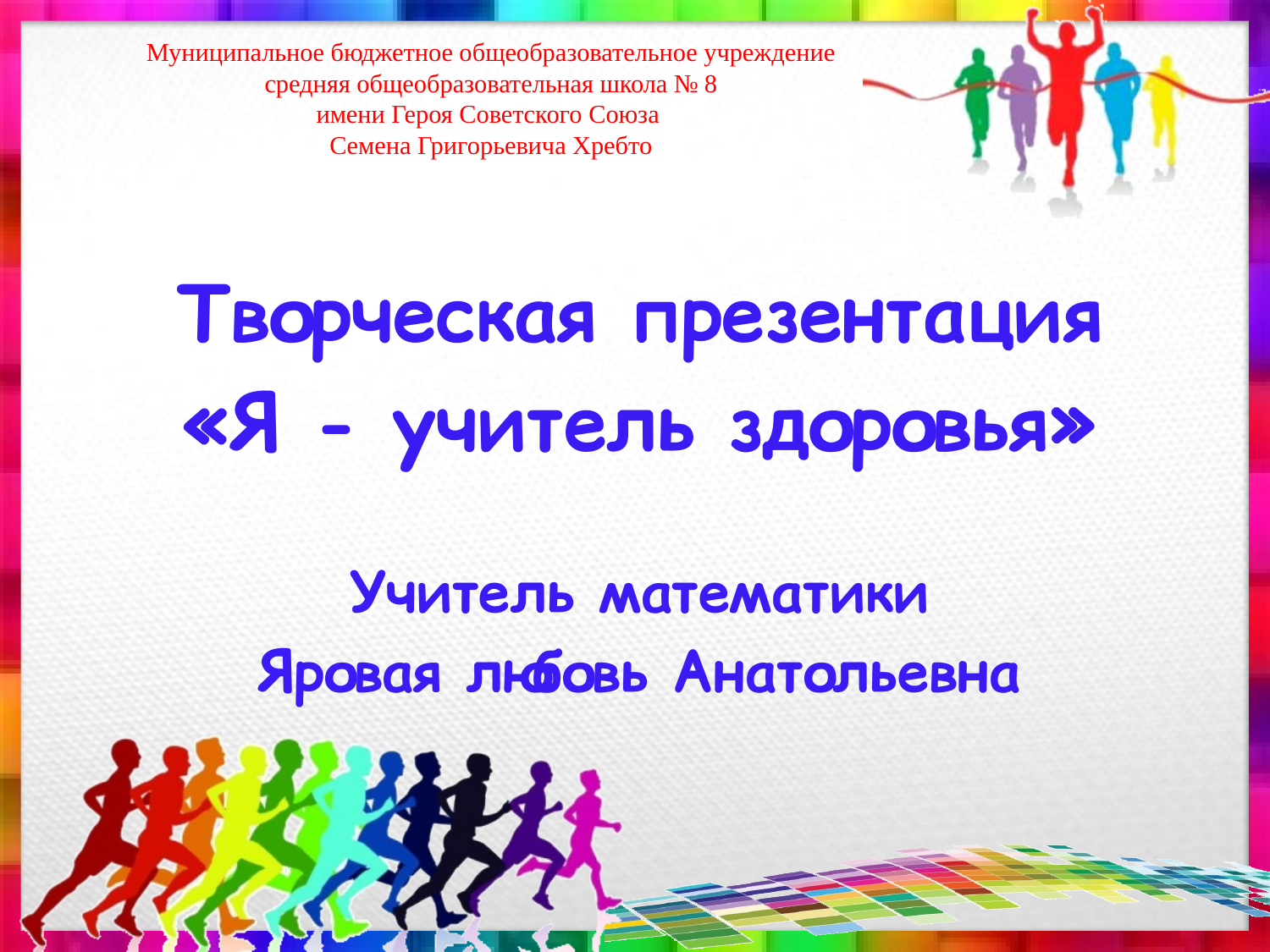

# Муниципальное бюджетное общеобразовательное учреждение средняя общеобразовательная школа № 8 имени Героя Советского Союза Семена Григорьевича Хребто
Творческая презентация
«Я - учитель здоровья»

Учитель математики
Яровая любовь Анатольевна